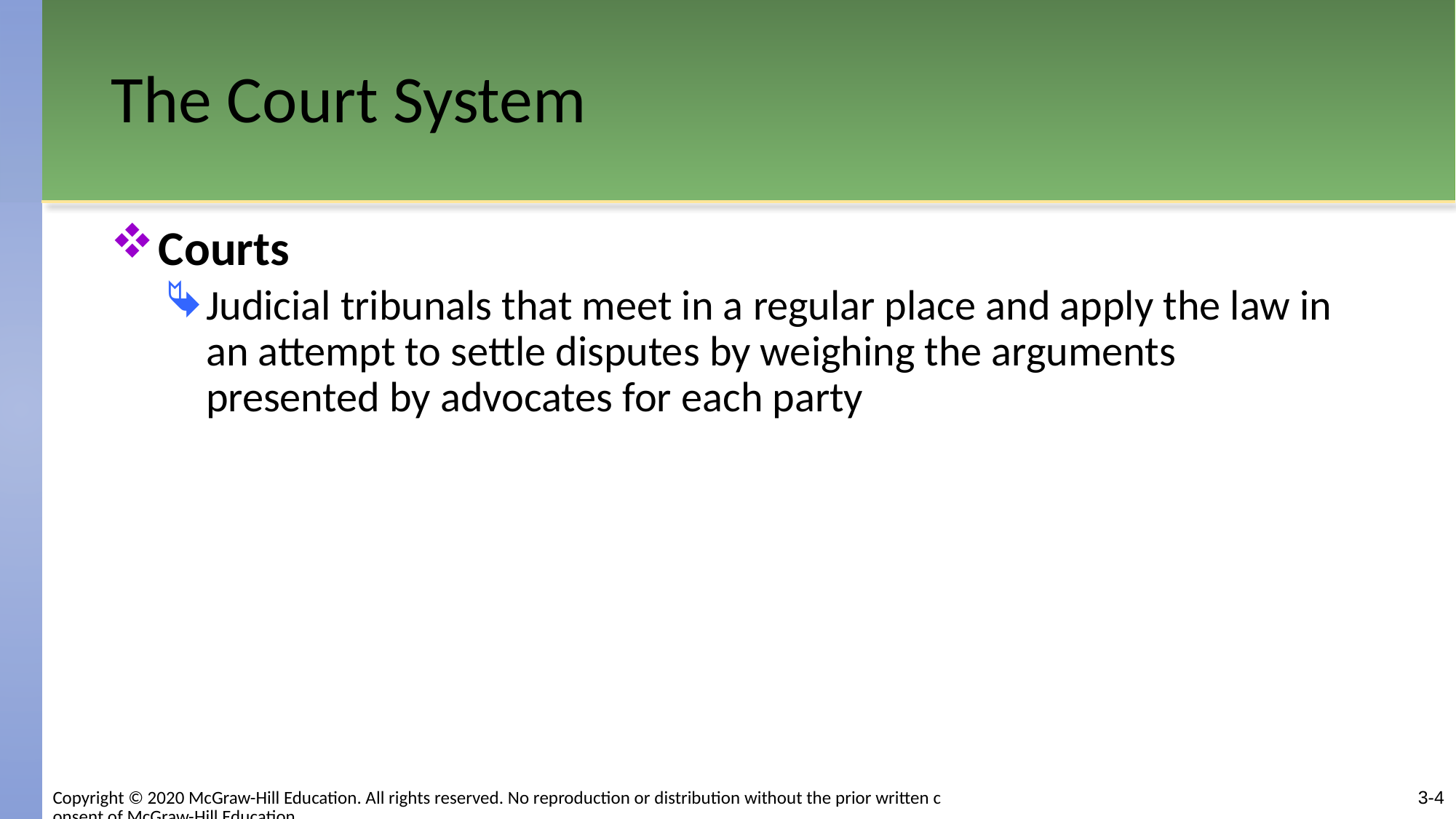

# The Court System
Courts
Judicial tribunals that meet in a regular place and apply the law in an attempt to settle disputes by weighing the arguments presented by advocates for each party

3-4
Copyright © 2020 McGraw-Hill Education. All rights reserved. No reproduction or distribution without the prior written consent of McGraw-Hill Education.